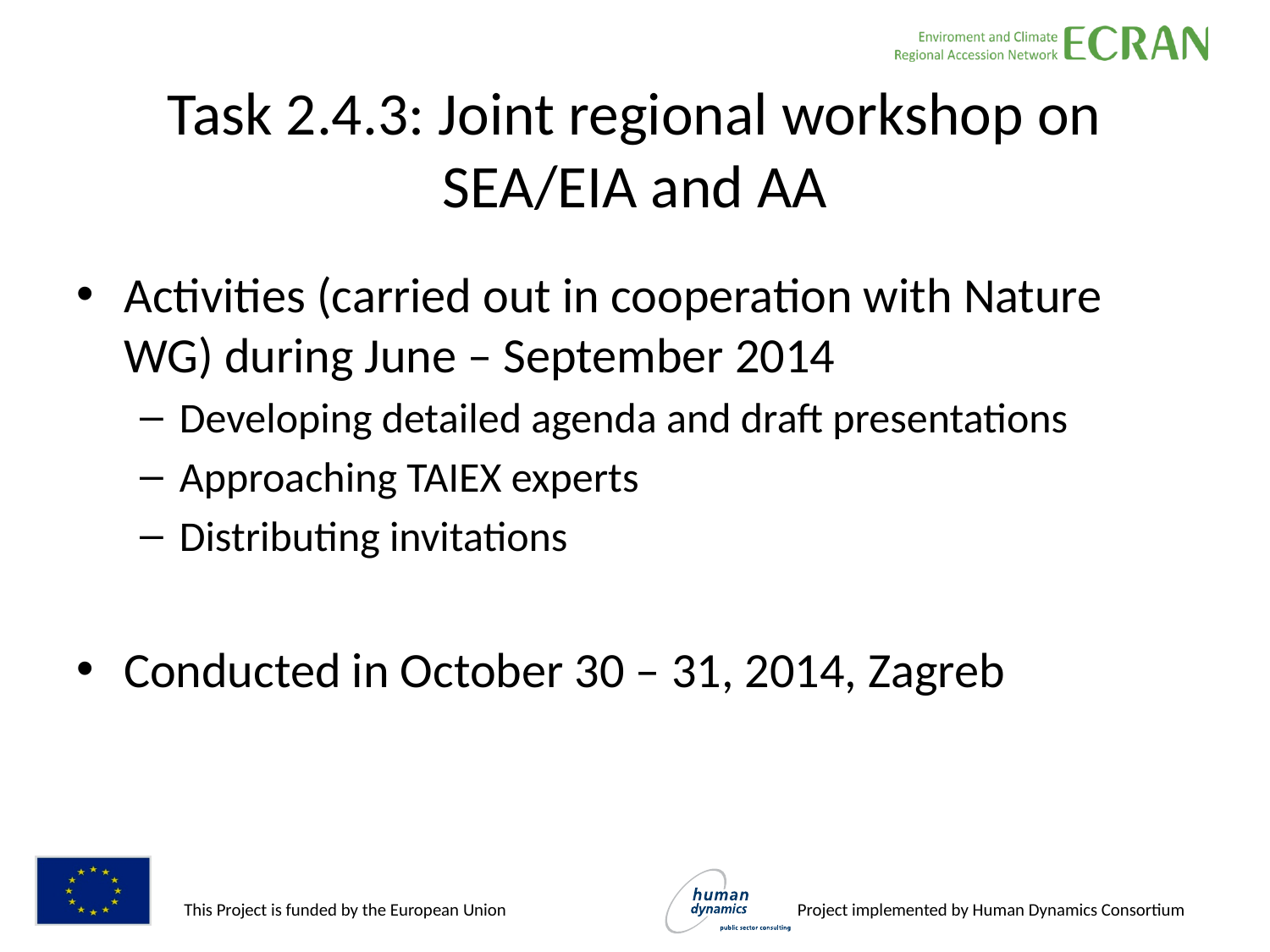

# Task 2.4.3: Joint regional workshop on SEA/EIA and AA
Activities (carried out in cooperation with Nature WG) during June – September 2014
Developing detailed agenda and draft presentations
Approaching TAIEX experts
Distributing invitations

Conducted in October 30 – 31, 2014, Zagreb